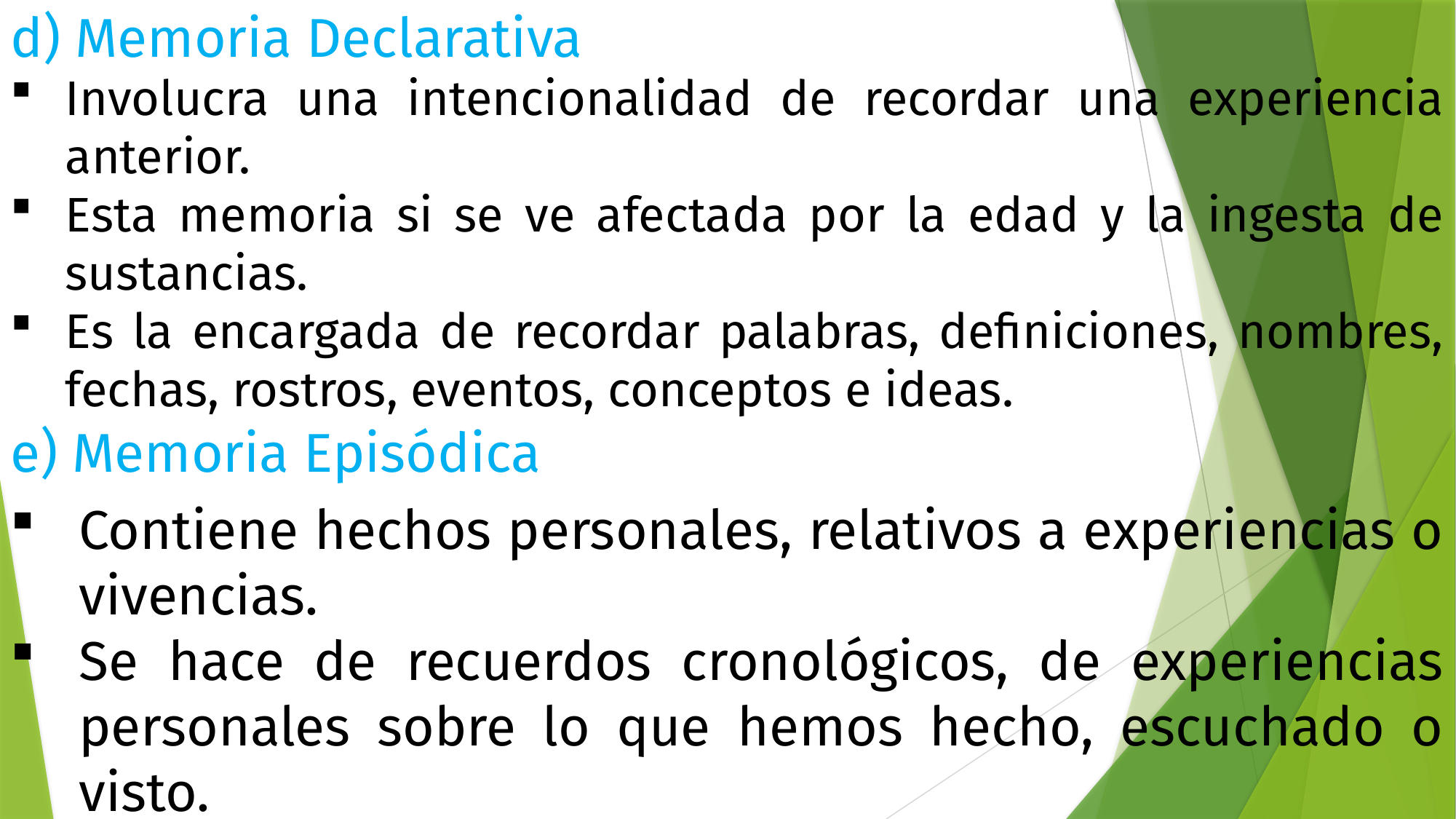

d) Memoria Declarativa
Involucra una intencionalidad de recordar una experiencia anterior.
Esta memoria si se ve afectada por la edad y la ingesta de sustancias.
Es la encargada de recordar palabras, definiciones, nombres, fechas, rostros, eventos, conceptos e ideas.
e) Memoria Episódica
Contiene hechos personales, relativos a experiencias o vivencias.
Se hace de recuerdos cronológicos, de experiencias personales sobre lo que hemos hecho, escuchado o visto.